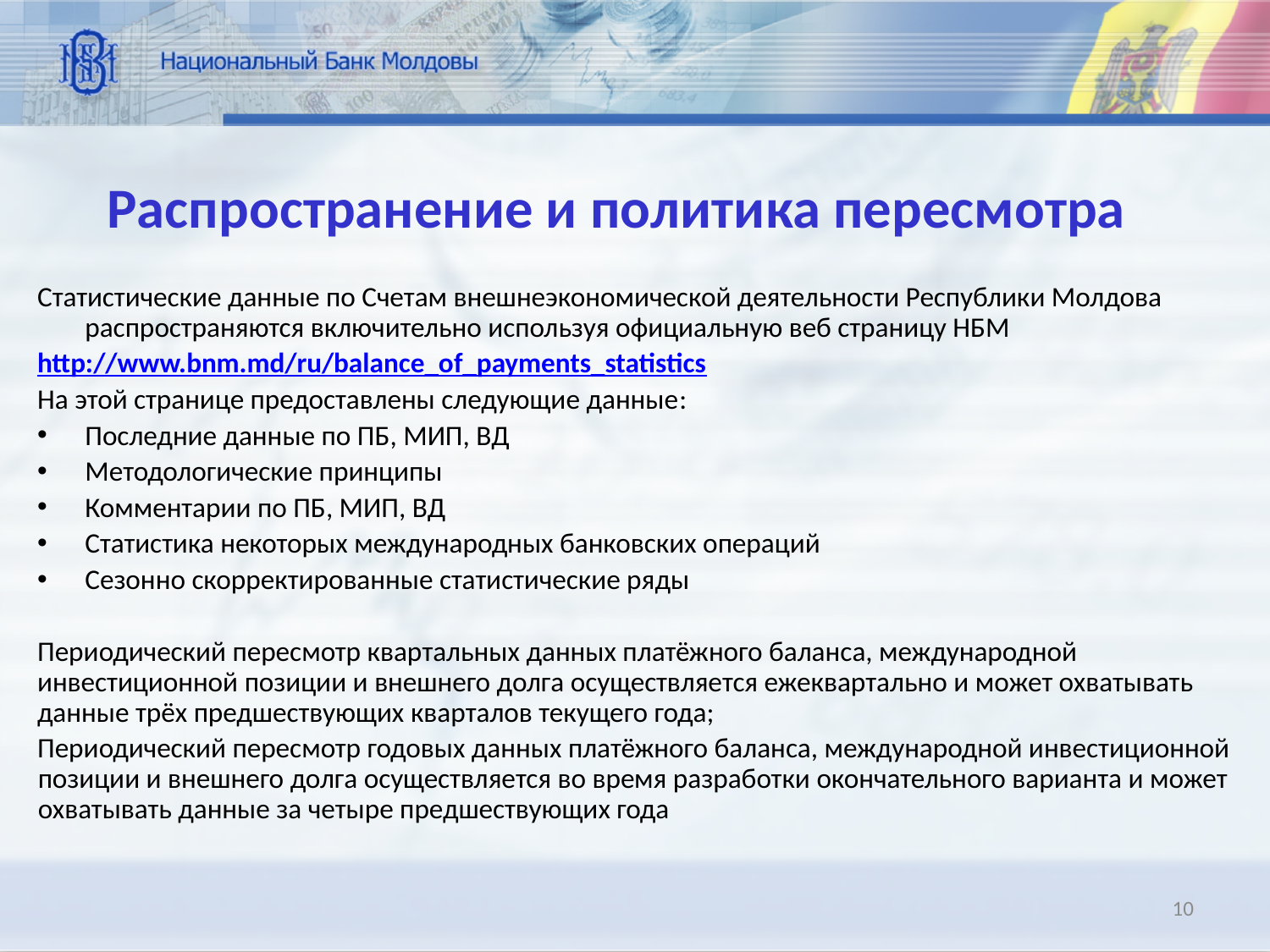

# Распространение и политика пересмотра
Статистические данные по Счетам внешнеэкономической деятельности Республики Молдова распространяются включительно используя официальную веб страницу НБМ
http://www.bnm.md/ru/balance_of_payments_statistics
На этой странице предоставлены следующие данные:
Последние данные по ПБ, МИП, ВД
Методологические принципы
Комментарии по ПБ, МИП, ВД
Статистика некоторых международных банковских операций
Сезонно скорректированные статистические ряды

Периодический пересмотр квартальных данных платёжного баланса, международной инвестиционной позиции и внешнего долга осуществляется ежеквартально и может охватывать данные трёх предшествующих кварталов текущего года;
Периодический пересмотр годовых данных платёжного баланса, международной инвестиционной позиции и внешнего долга осуществляется во время разработки окончательного варианта и может охватывать данные за четыре предшествующих года
10